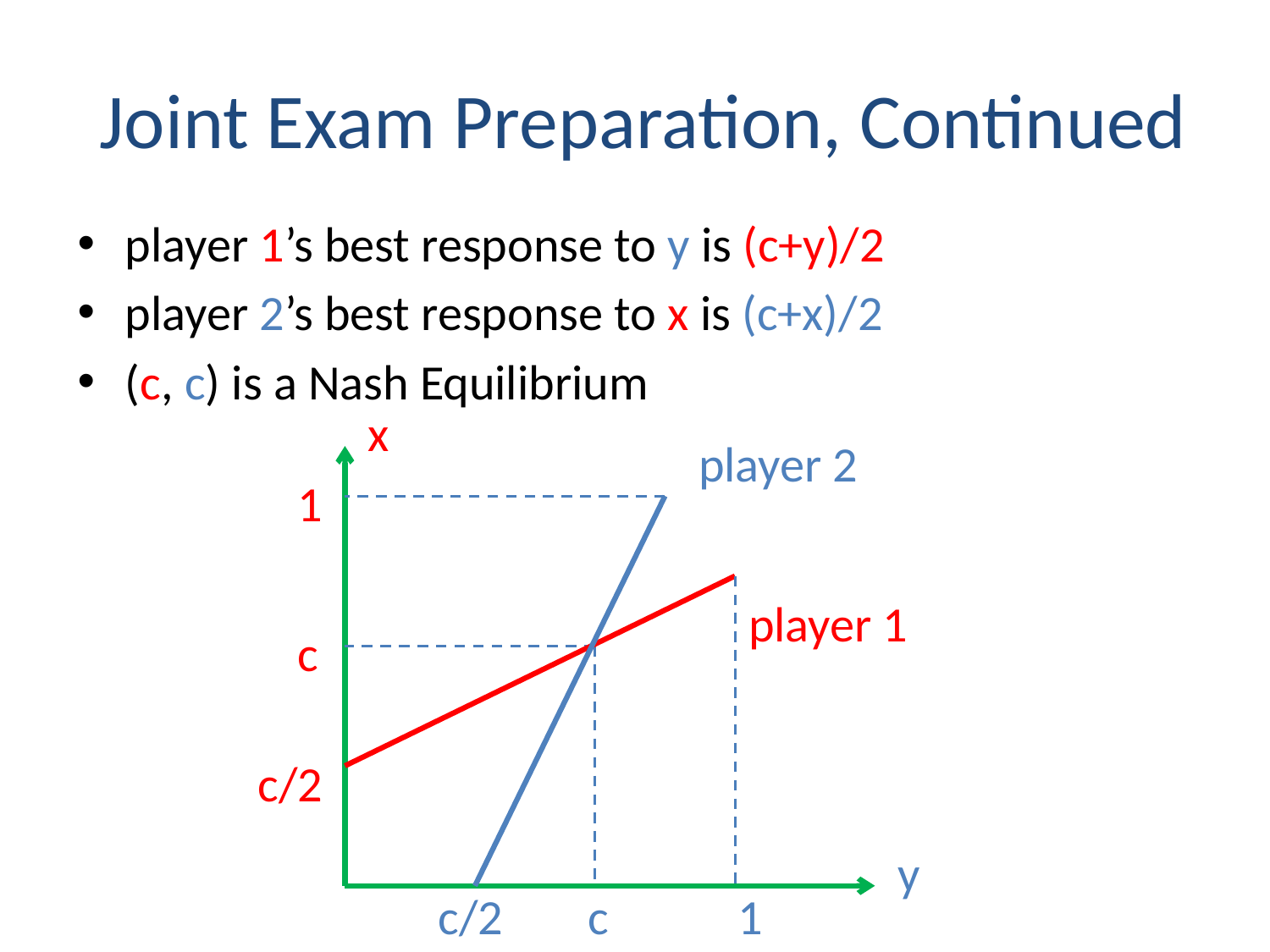

# Joint Exam Preparation, Continued
player 1’s best response to y is (c+y)/2
player 2’s best response to x is (c+x)/2
(c, c) is a Nash Equilibrium
x
player 2
1
c/2
c/2
1
player 1
c
y
c